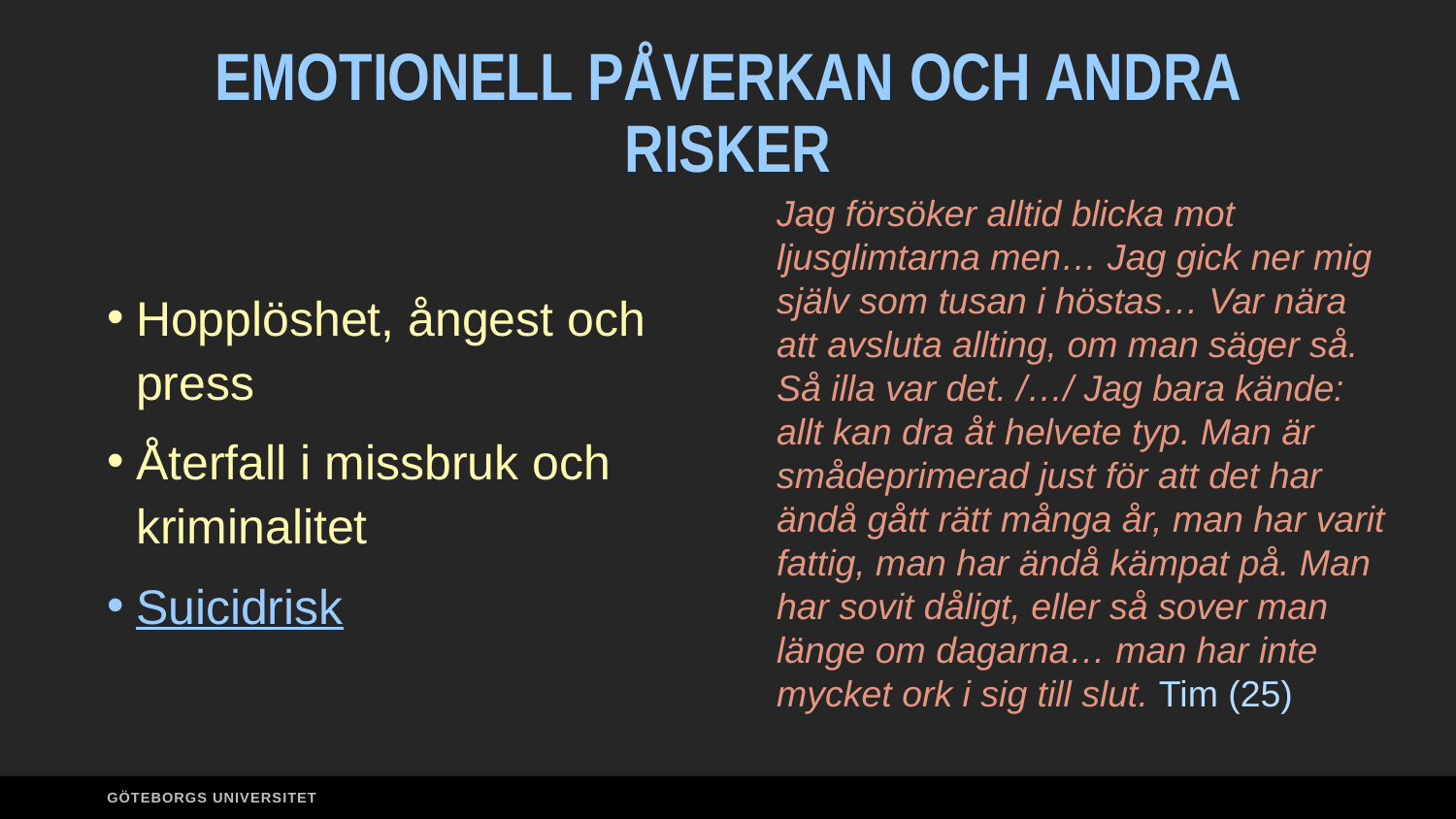

# EMOTIONELL PÅVERKAN OCH ANDRA RISKER
Jag försöker alltid blicka mot ljusglimtarna men… Jag gick ner mig själv som tusan i höstas… Var nära att avsluta allting, om man säger så. Så illa var det. /…/ Jag bara kände: allt kan dra åt helvete typ. Man är smådeprimerad just för att det har ändå gått rätt många år, man har varit fattig, man har ändå kämpat på. Man har sovit dåligt, eller så sover man länge om dagarna… man har inte mycket ork i sig till slut. Tim (25)
Hopplöshet, ångest och press
Återfall i missbruk och kriminalitet
Suicidrisk